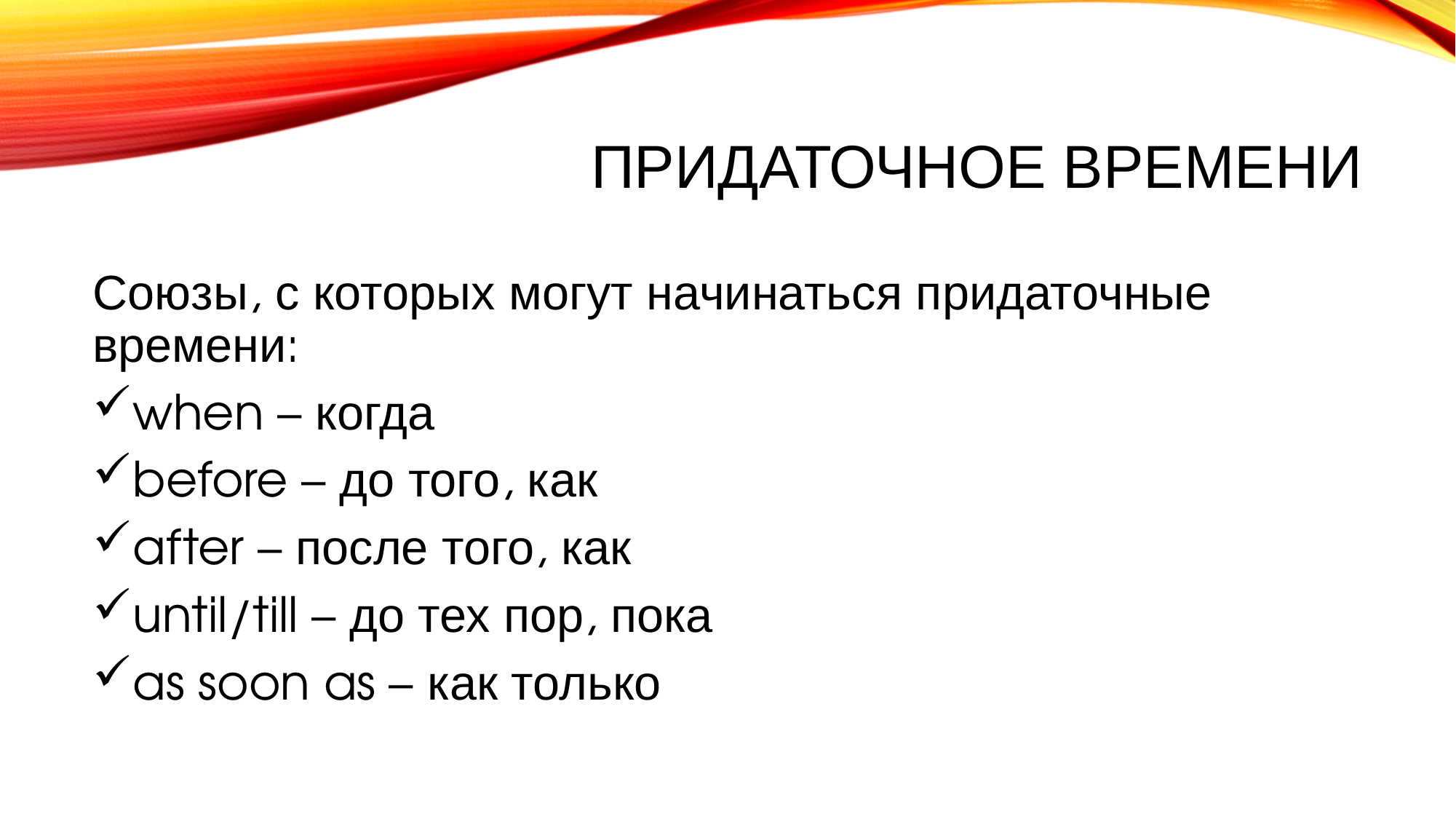

# Придаточное времени
Союзы, с которых могут начинаться придаточные времени:
when – когда
before – до того, как
after – после того, как
until/till – до тех пор, пока
as soon as – как только